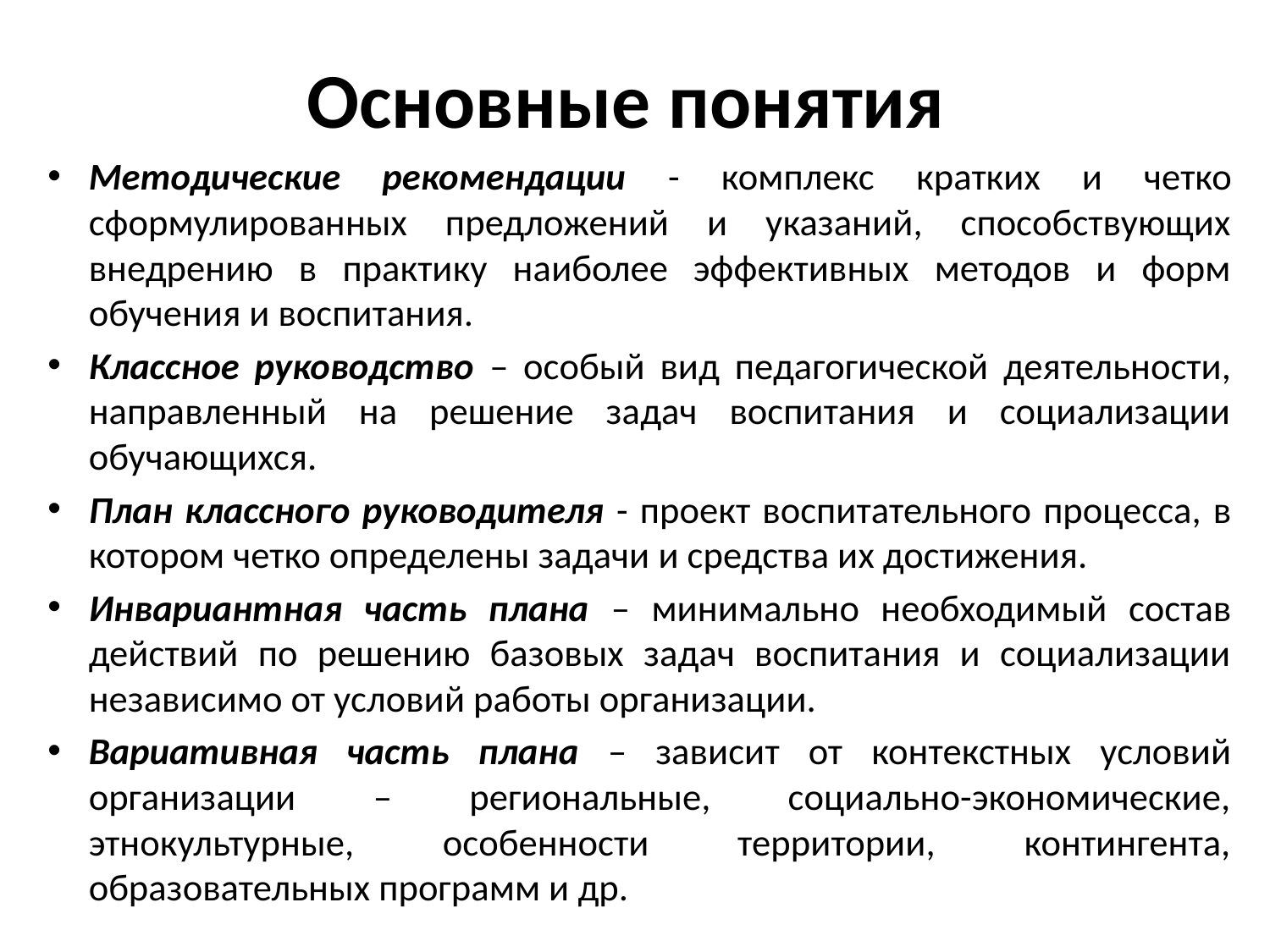

# Основные понятия
Методические рекомендации - комплекс кратких и четко сформулированных предложений и указаний, способствующих внедрению в практику наиболее эффективных методов и форм обучения и воспитания.
Классное руководство – особый вид педагогической деятельности, направленный на решение задач воспитания и социализации обучающихся.
План классного руководителя - проект воспитательного процесса, в котором четко определены задачи и средства их достижения.
Инвариантная часть плана – минимально необходимый состав действий по решению базовых задач воспитания и социализации независимо от условий работы организации.
Вариативная часть плана – зависит от контекстных условий организации – региональные, социально-экономические, этнокультурные, особенности территории, контингента, образовательных программ и др.